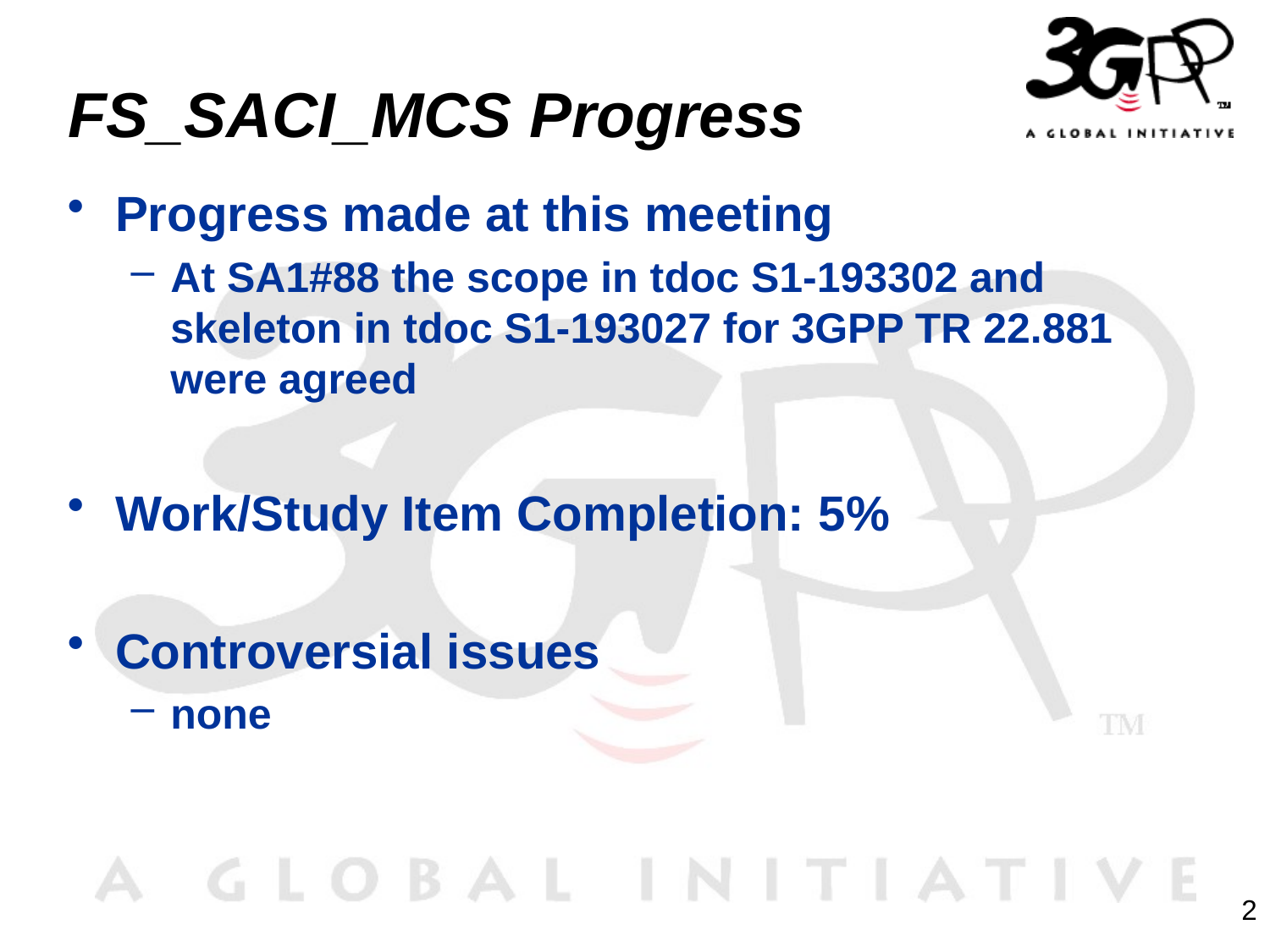

# FS_SACI_MCS Progress
Progress made at this meeting
At SA1#88 the scope in tdoc S1-193302 and skeleton in tdoc S1-193027 for 3GPP TR 22.881 were agreed

Work/Study Item Completion: 5%

Controversial issues
none
2